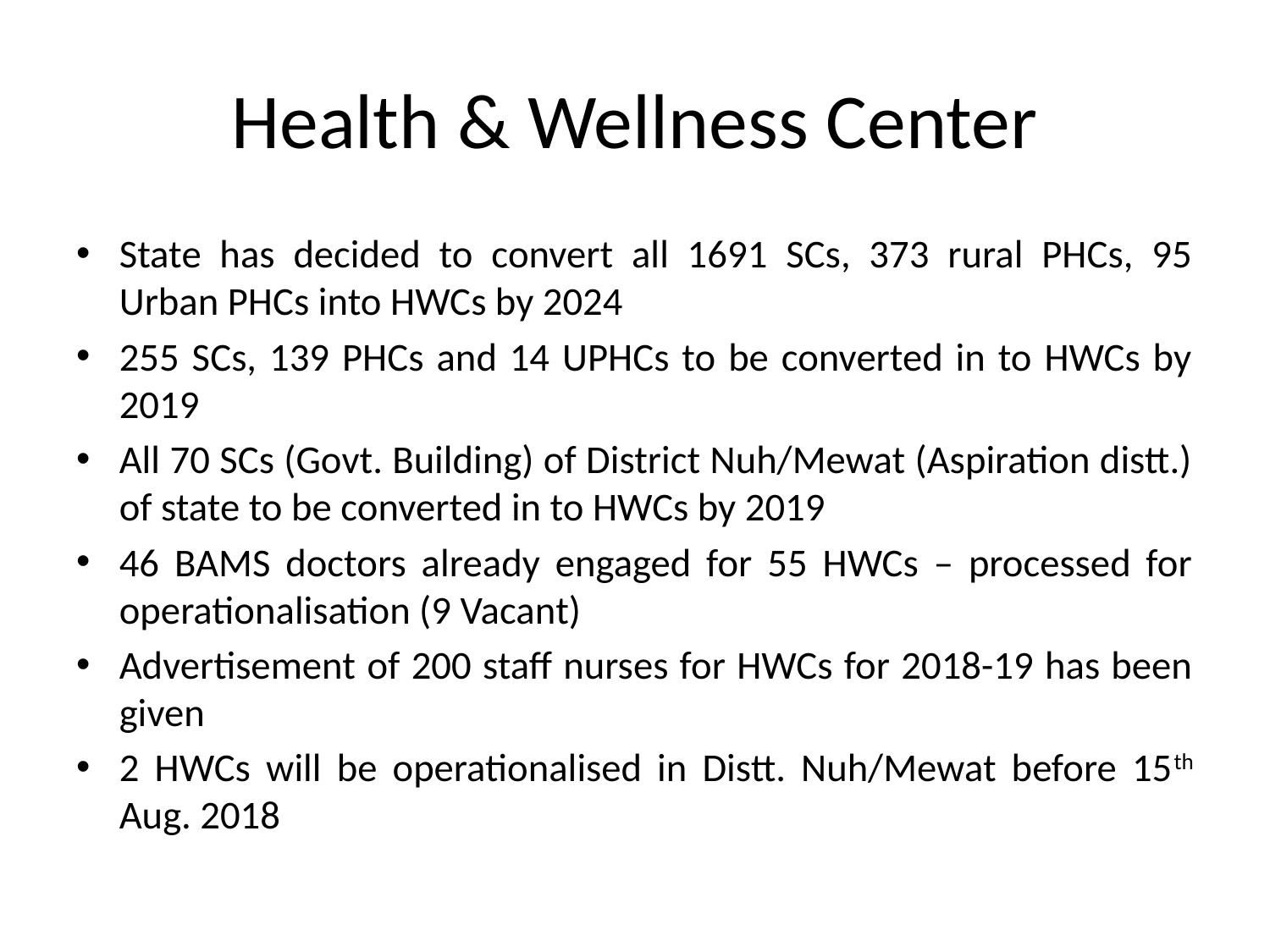

# Health & Wellness Center
State has decided to convert all 1691 SCs, 373 rural PHCs, 95 Urban PHCs into HWCs by 2024
255 SCs, 139 PHCs and 14 UPHCs to be converted in to HWCs by 2019
All 70 SCs (Govt. Building) of District Nuh/Mewat (Aspiration distt.) of state to be converted in to HWCs by 2019
46 BAMS doctors already engaged for 55 HWCs – processed for operationalisation (9 Vacant)
Advertisement of 200 staff nurses for HWCs for 2018-19 has been given
2 HWCs will be operationalised in Distt. Nuh/Mewat before 15th Aug. 2018